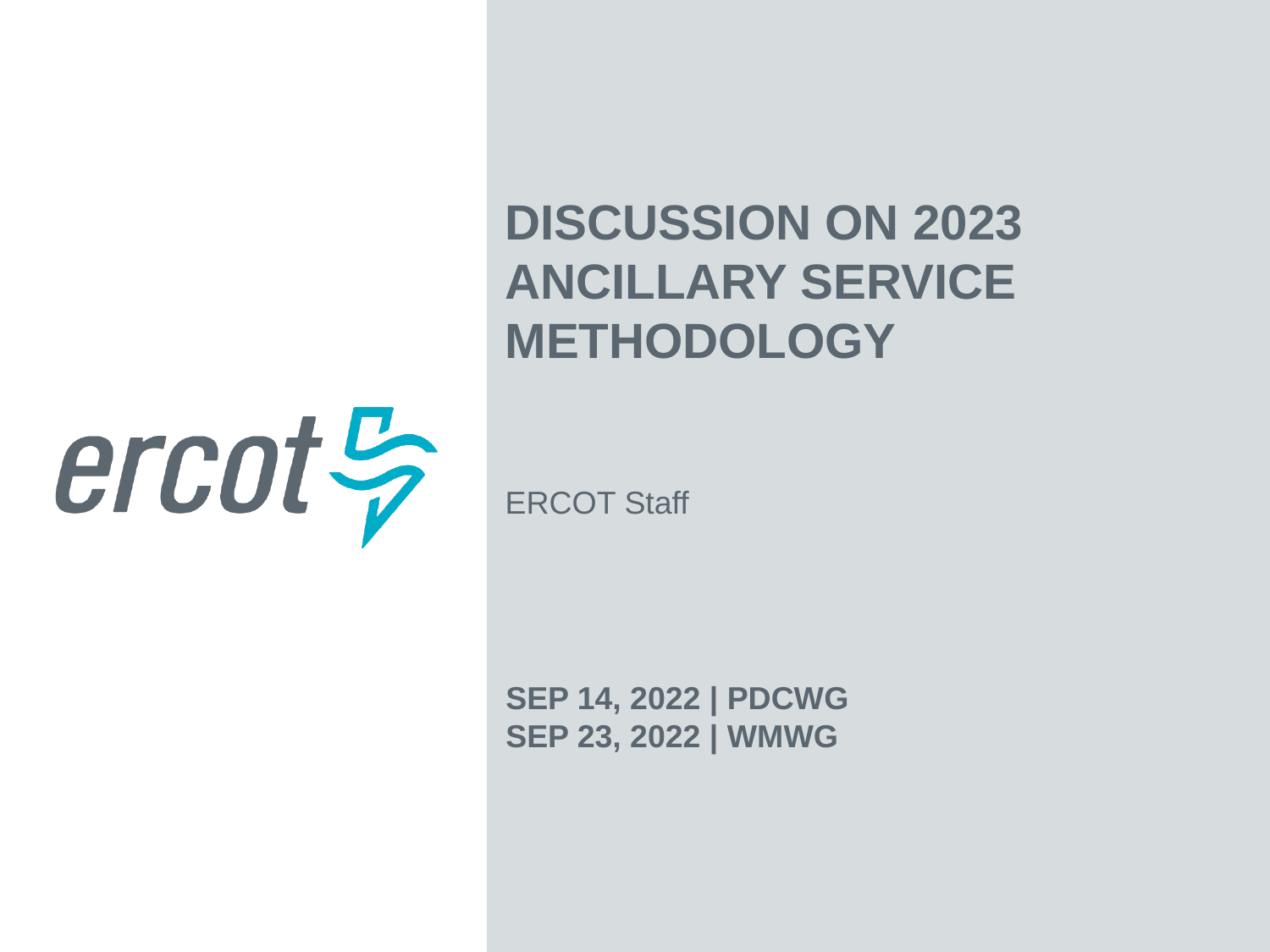

Discussion On 2023 Ancillary Service Methodology
ERCOT Staff

Sep 14, 2022 | PDCWG
Sep 23, 2022 | WMWG